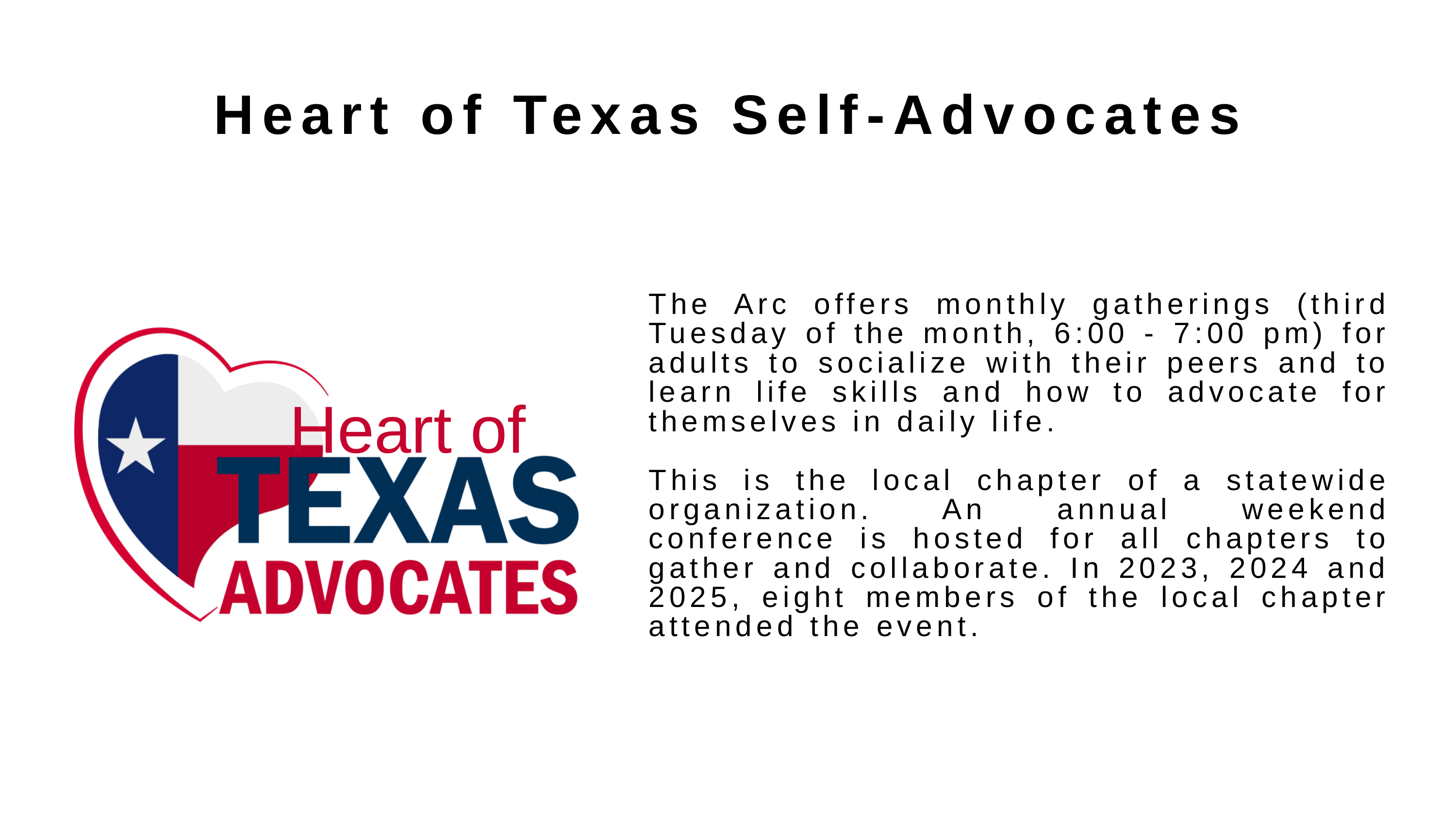

Heart of Texas Self-Advocates
The Arc offers monthly gatherings (third Tuesday of the month, 6:00 - 7:00 pm) for adults to socialize with their peers and to learn life skills and how to advocate for themselves in daily life.

This is the local chapter of a statewide organization. An annual weekend conference is hosted for all chapters to gather and collaborate. In 2023, 2024 and 2025, eight members of the local chapter attended the event.

Heart of